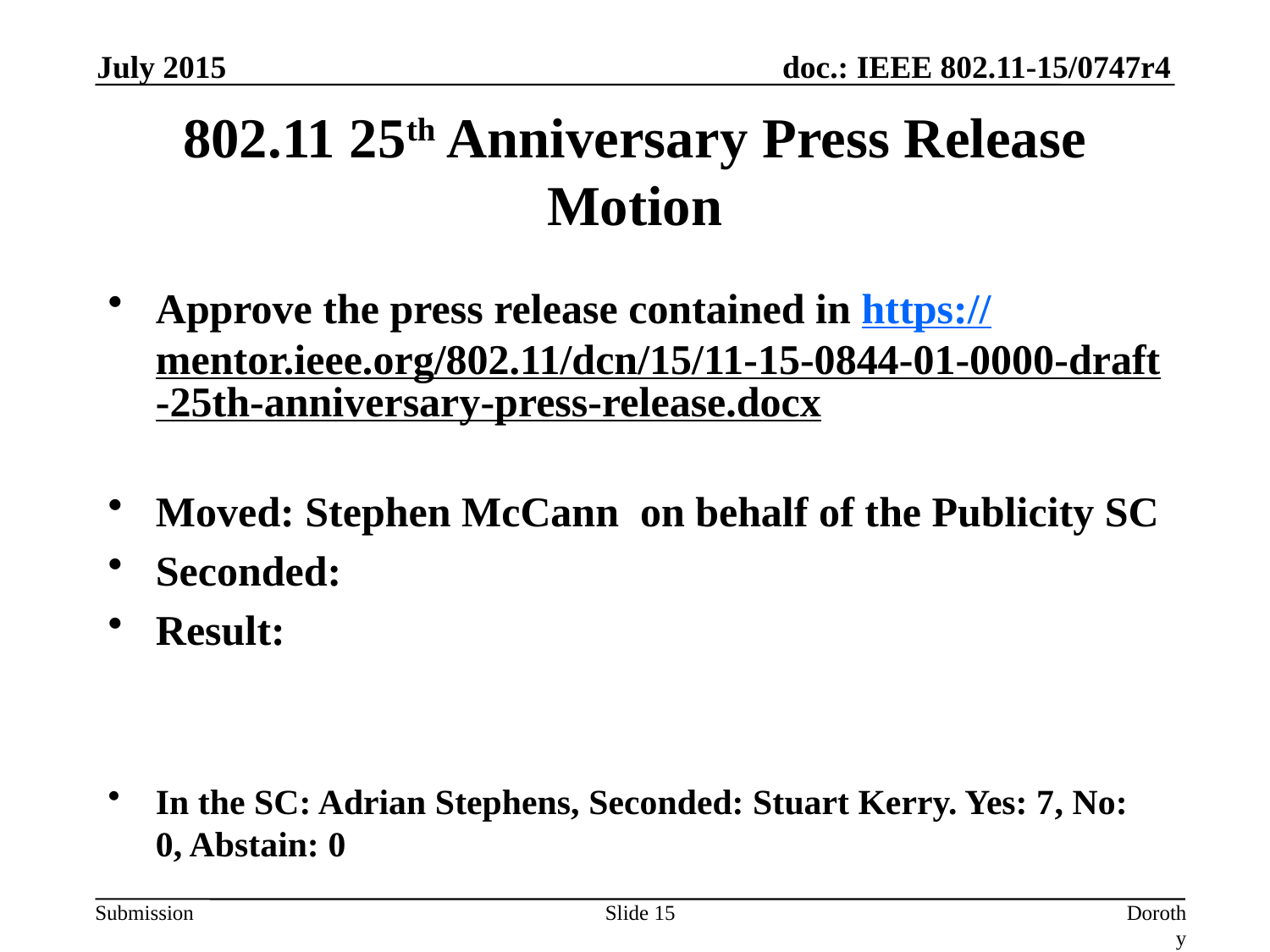

July 2015
# 802.11 25th Anniversary Press Release Motion
Approve the press release contained in https://mentor.ieee.org/802.11/dcn/15/11-15-0844-01-0000-draft-25th-anniversary-press-release.docx
Moved: Stephen McCann  on behalf of the Publicity SC
Seconded:
Result:

In the SC: Adrian Stephens, Seconded: Stuart Kerry. Yes: 7, No: 0, Abstain: 0
Slide 15
Dorothy Stanley, HP-Aruba Networks